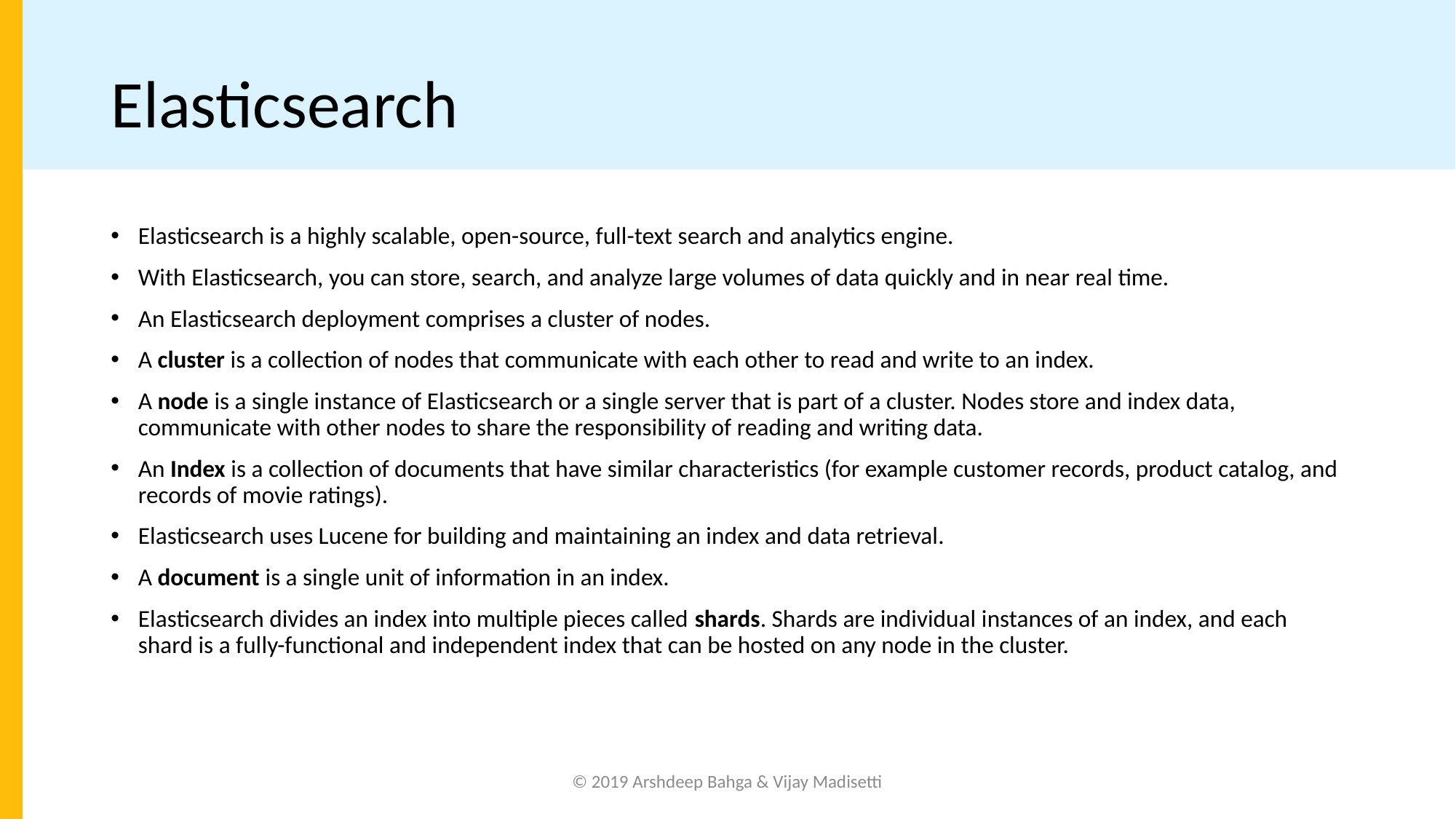

# Elasticsearch
Elasticsearch is a highly scalable, open-source, full-text search and analytics engine.
With Elasticsearch, you can store, search, and analyze large volumes of data quickly and in near real time.
An Elasticsearch deployment comprises a cluster of nodes.
A cluster is a collection of nodes that communicate with each other to read and write to an index.
A node is a single instance of Elasticsearch or a single server that is part of a cluster. Nodes store and index data, communicate with other nodes to share the responsibility of reading and writing data.
An Index is a collection of documents that have similar characteristics (for example customer records, product catalog, and records of movie ratings).
Elasticsearch uses Lucene for building and maintaining an index and data retrieval.
A document is a single unit of information in an index.
Elasticsearch divides an index into multiple pieces called shards. Shards are individual instances of an index, and each shard is a fully-functional and independent index that can be hosted on any node in the cluster.
© 2019 Arshdeep Bahga & Vijay Madisetti